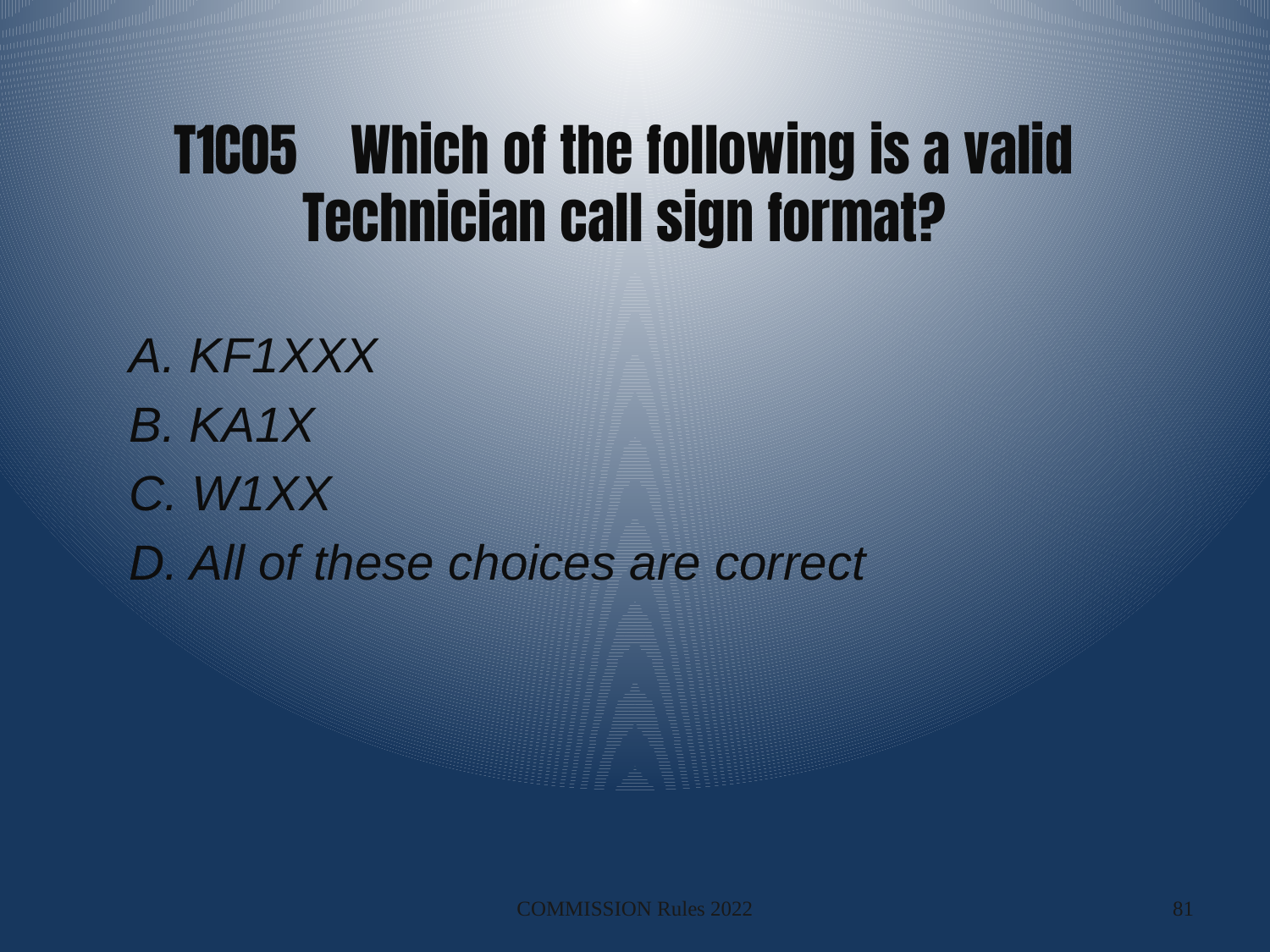

# T1C05    Which of the following is a valid Technician call sign format?
A. KF1XXX
B. KA1X
C. W1XX
D. All of these choices are correct
COMMISSION Rules 2022
81